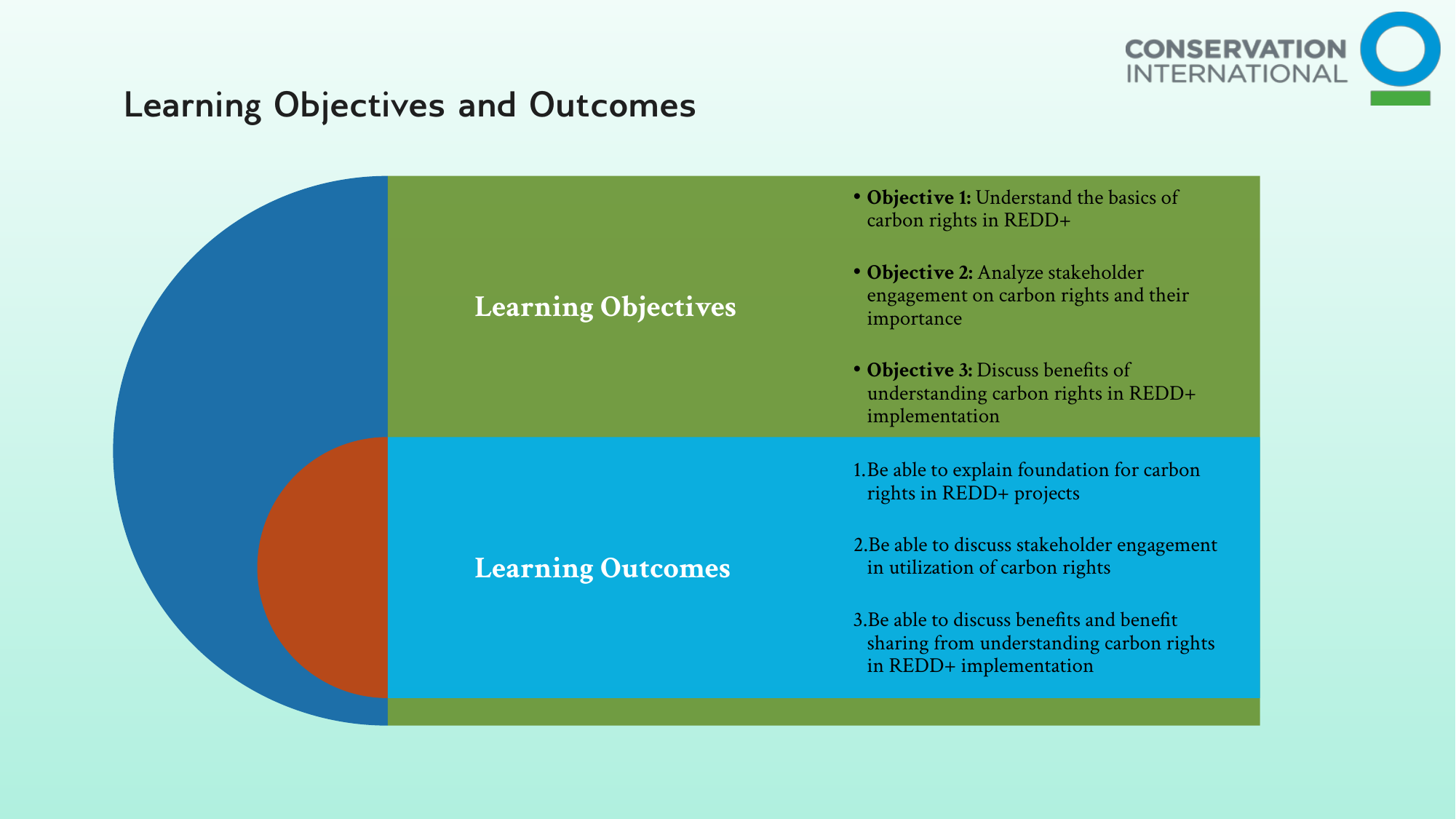

Learning Objectives and Outcomes
Learning Objectives
Learning Outcomes
Objective 1: Understand the basics of carbon rights in REDD+

Objective 2: Analyze stakeholder engagement on carbon rights and their importance

Objective 3: Discuss benefits of understanding carbon rights in REDD+ implementation
Be able to explain foundation for carbon rights in REDD+ projects

Be able to discuss stakeholder engagement in utilization of carbon rights

Be able to discuss benefits and benefit sharing from understanding carbon rights in REDD+ implementation